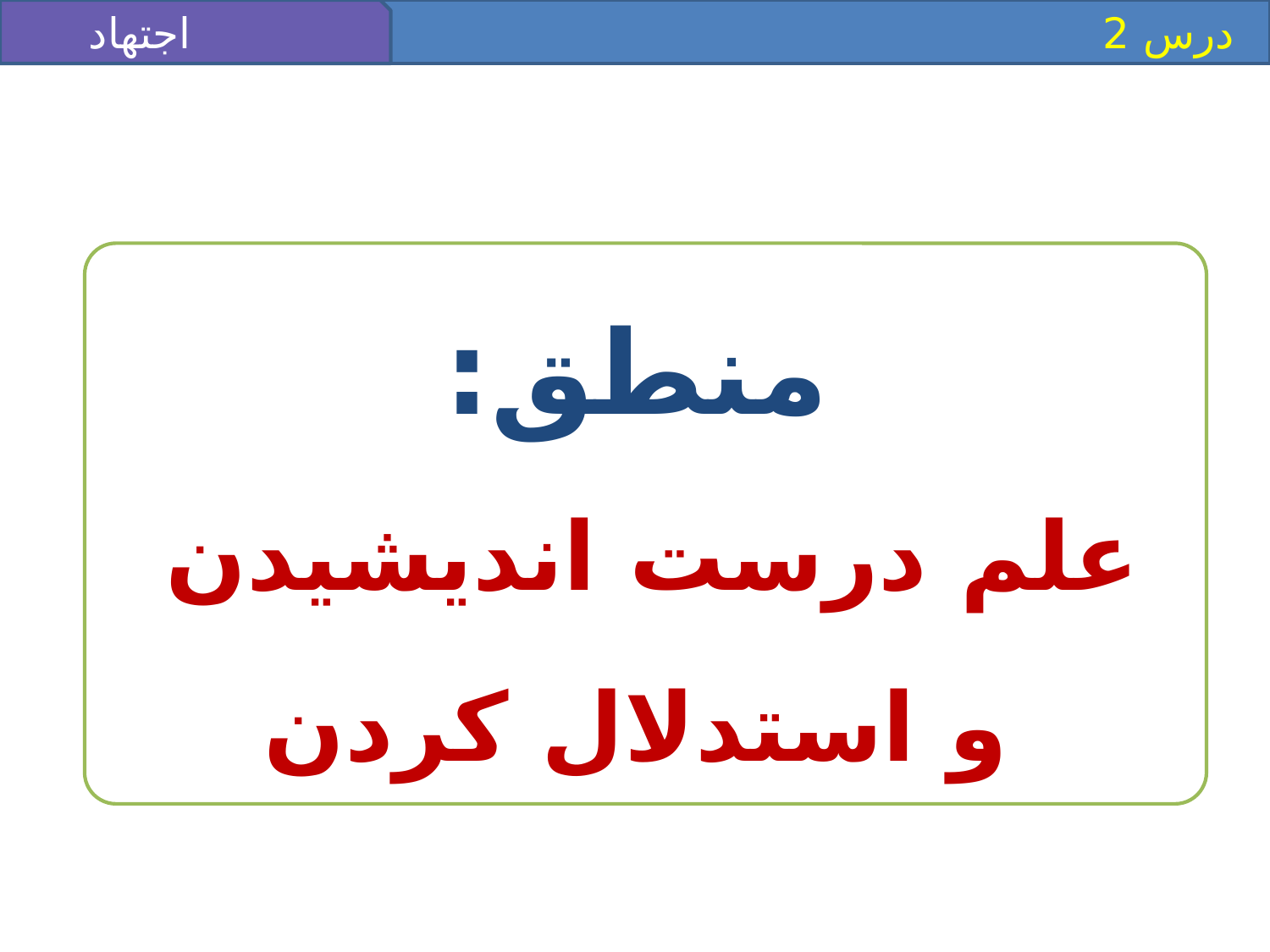

اجتهاد
 درس 2
منطق:
علم درست انديشيدن
و استدلال كردن